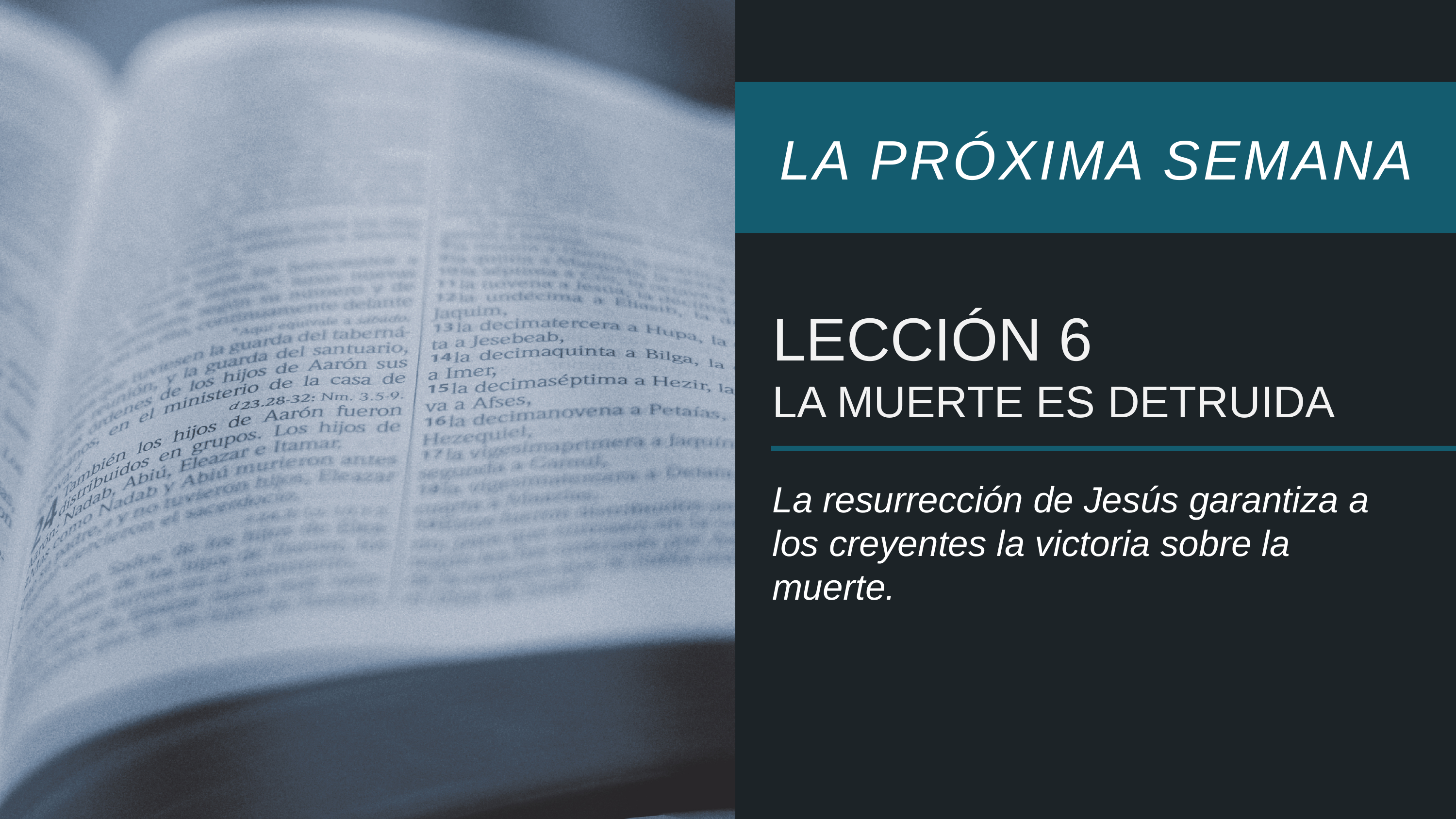

LECCIÓN 6
LA MUERTE ES DETRUIDA
La resurrección de Jesús garantiza a los creyentes la victoria sobre la muerte.